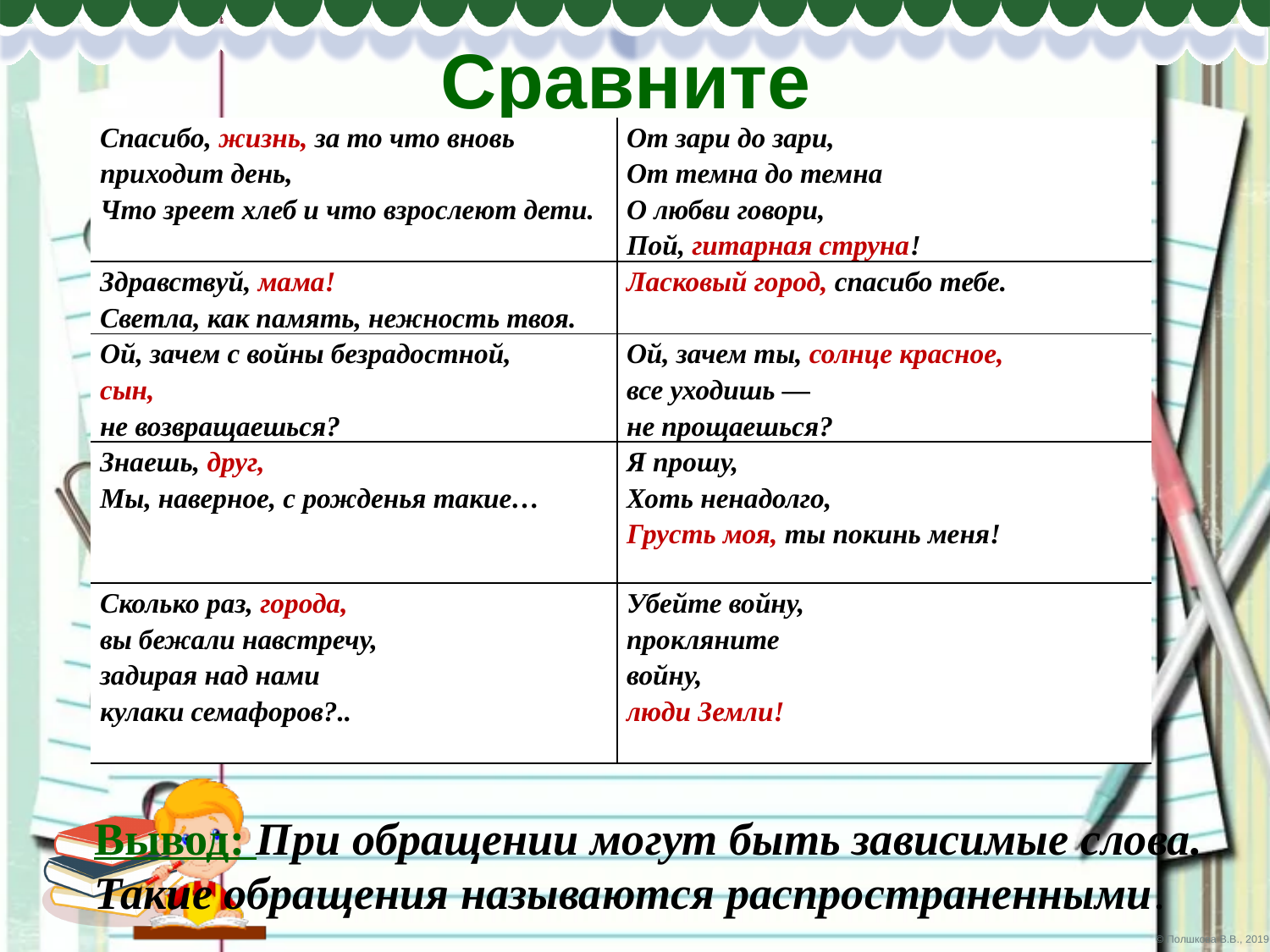

# Сравните
| Спасибо, жизнь, за то что вновь приходит день, Что зреет хлеб и что взрослеют дети. | От зари до зари, От темна до темна О любви говори, Пой, гитарная струна! |
| --- | --- |
| Здравствуй, мама! Светла, как память, нежность твоя. | Ласковый город, спасибо тебе. |
| Ой, зачем с войны безрадостной, сын, не возвращаешься? | Ой, зачем ты, солнце красное, все уходишь — не прощаешься? |
| Знаешь, друг, Мы, наверное, с рожденья такие… | Я прошу, Хоть ненадолго, Грусть моя, ты покинь меня! |
|  |  |
| Сколько раз, города, вы бежали навстречу, задирая над нами кулаки семафоров?.. | Убейте войну, прокляните войну, люди Земли! |

Вывод: При обращении могут быть зависимые слова. Такие обращения называются распространенными.